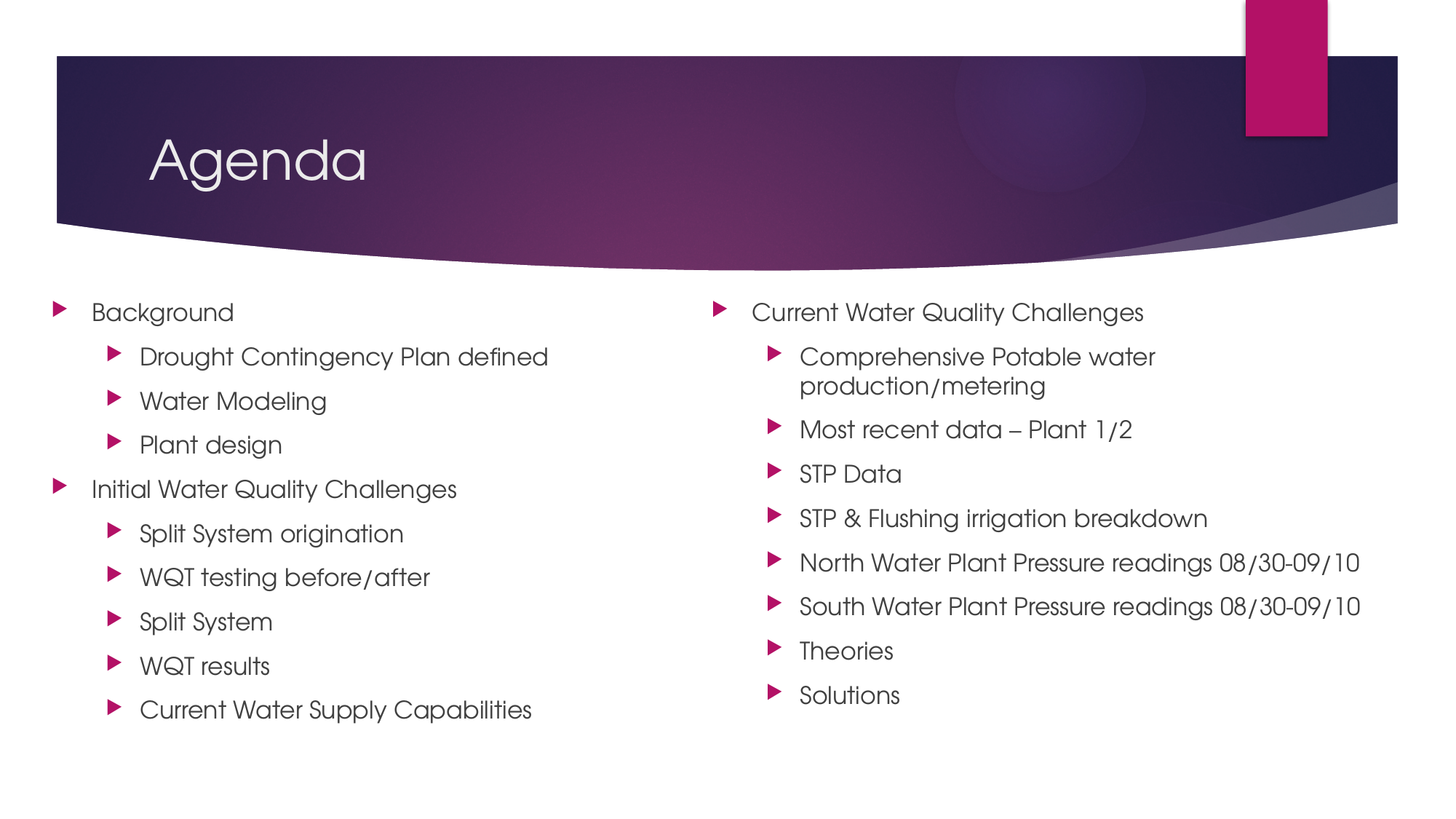

# Agenda
Background
Drought Contingency Plan defined
Water Modeling
Plant design
Initial Water Quality Challenges
Split System origination
WQT testing before/after
Split System
WQT results
Current Water Supply Capabilities

Current Water Quality Challenges
Comprehensive Potable water production/metering
Most recent data – Plant 1/2
STP Data
STP & Flushing irrigation breakdown
North Water Plant Pressure readings 08/30-09/10
South Water Plant Pressure readings 08/30-09/10
Theories
Solutions